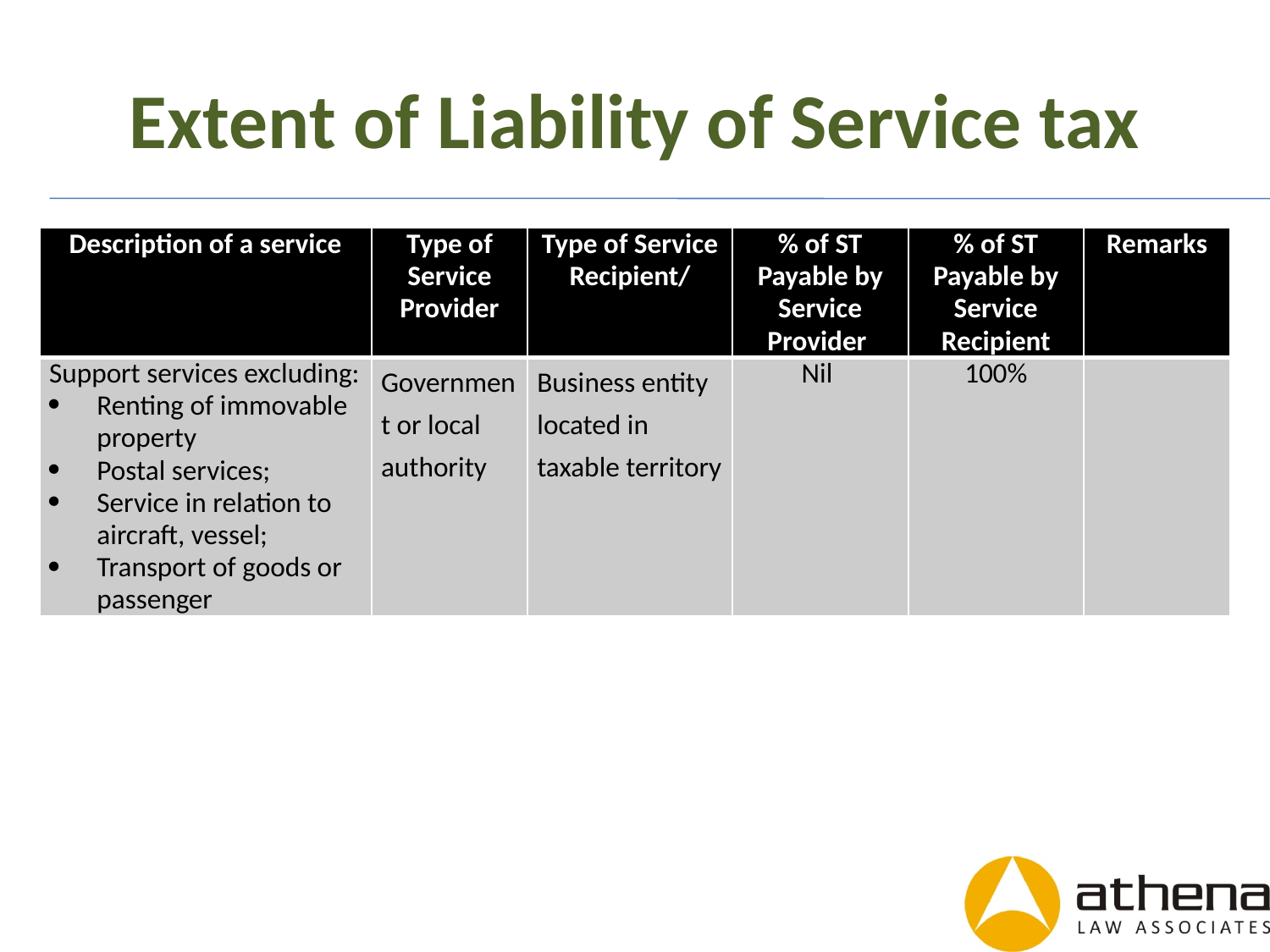

# Extent of Liability of Service tax

| Description of a service | Type of Service Provider | Type of Service Recipient/ | % of ST Payable by Service Provider | % of ST Payable by Service Recipient | Remarks |
| --- | --- | --- | --- | --- | --- |
| Support services excluding: Renting of immovable property Postal services; Service in relation to aircraft, vessel; Transport of goods or passenger | Government or local authority | Business entity located in taxable territory | Nil | 100% |  |